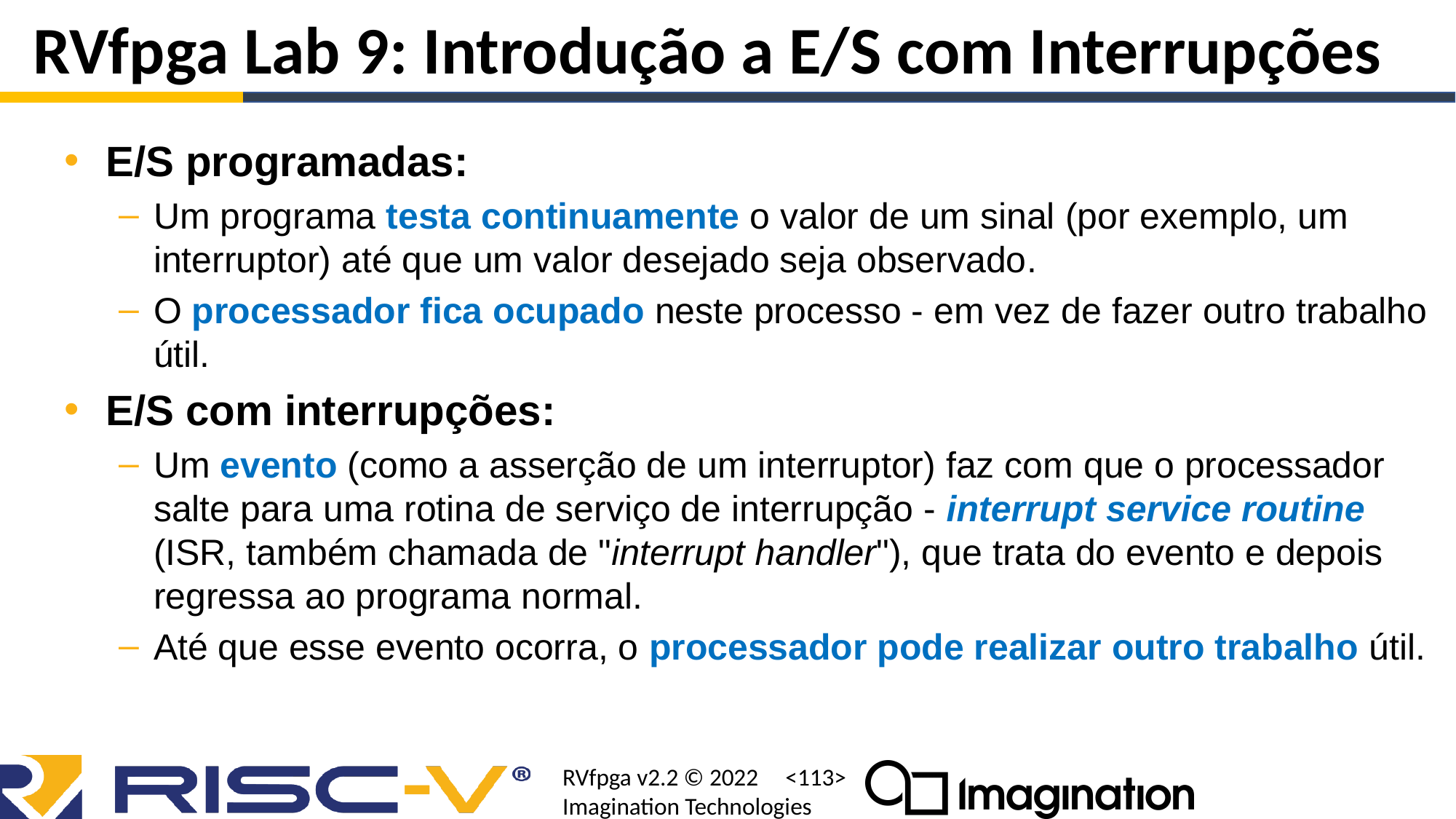

# RVfpga Lab 9: Introdução a E/S com Interrupções
E/S programadas:
Um programa testa continuamente o valor de um sinal (por exemplo, um interruptor) até que um valor desejado seja observado.
O processador fica ocupado neste processo - em vez de fazer outro trabalho útil.
E/S com interrupções:
Um evento (como a asserção de um interruptor) faz com que o processador salte para uma rotina de serviço de interrupção - interrupt service routine (ISR, também chamada de "interrupt handler"), que trata do evento e depois regressa ao programa normal.
Até que esse evento ocorra, o processador pode realizar outro trabalho útil.